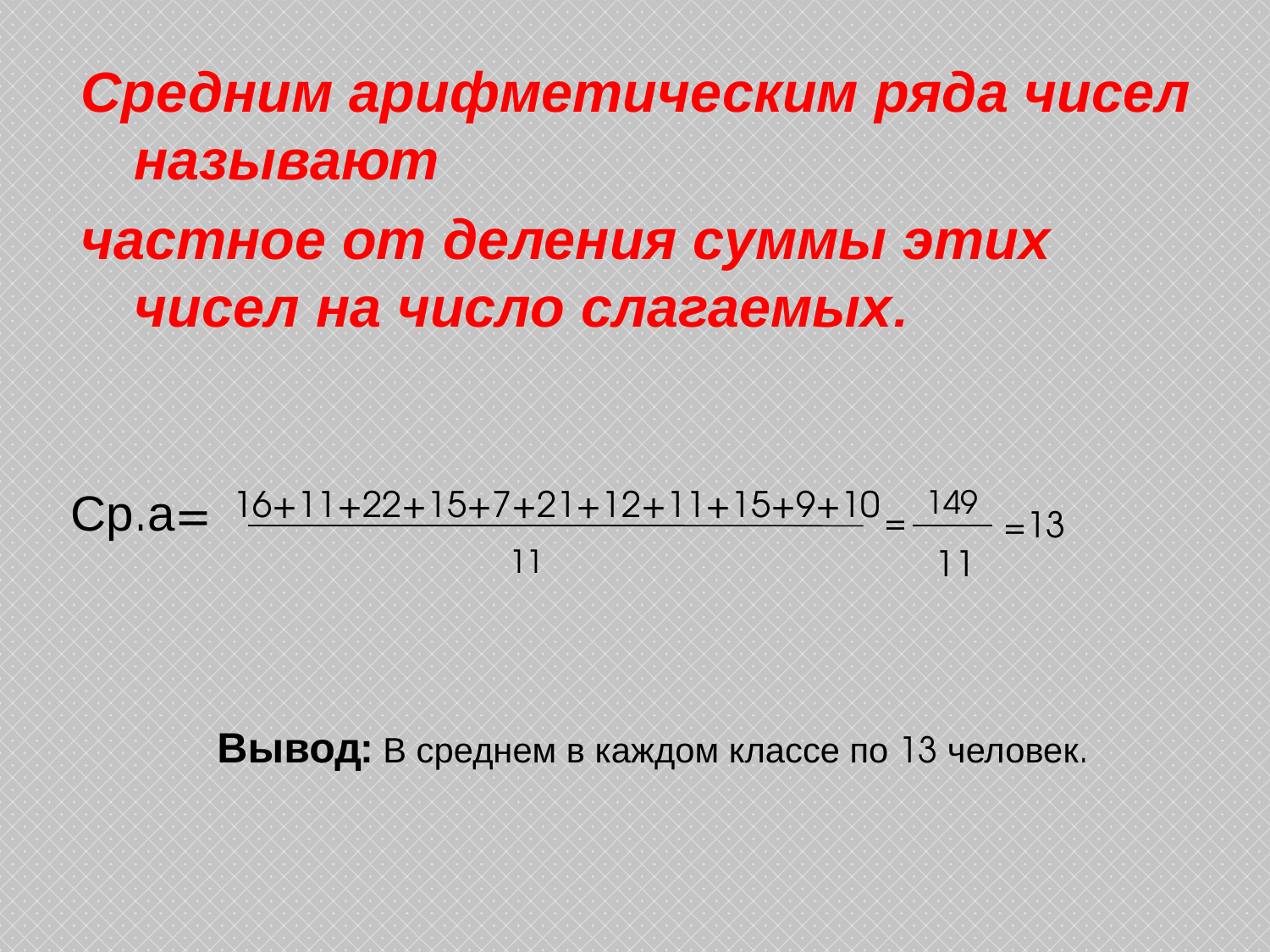

Средним арифметическим ряда чисел называют
частное от деления суммы этих чисел на число слагаемых.
Ср.а=
16+11+22+15+7+21+12+11+15+9+10
149
=
=13
11
11
Вывод: В среднем в каждом классе по 13 человек.